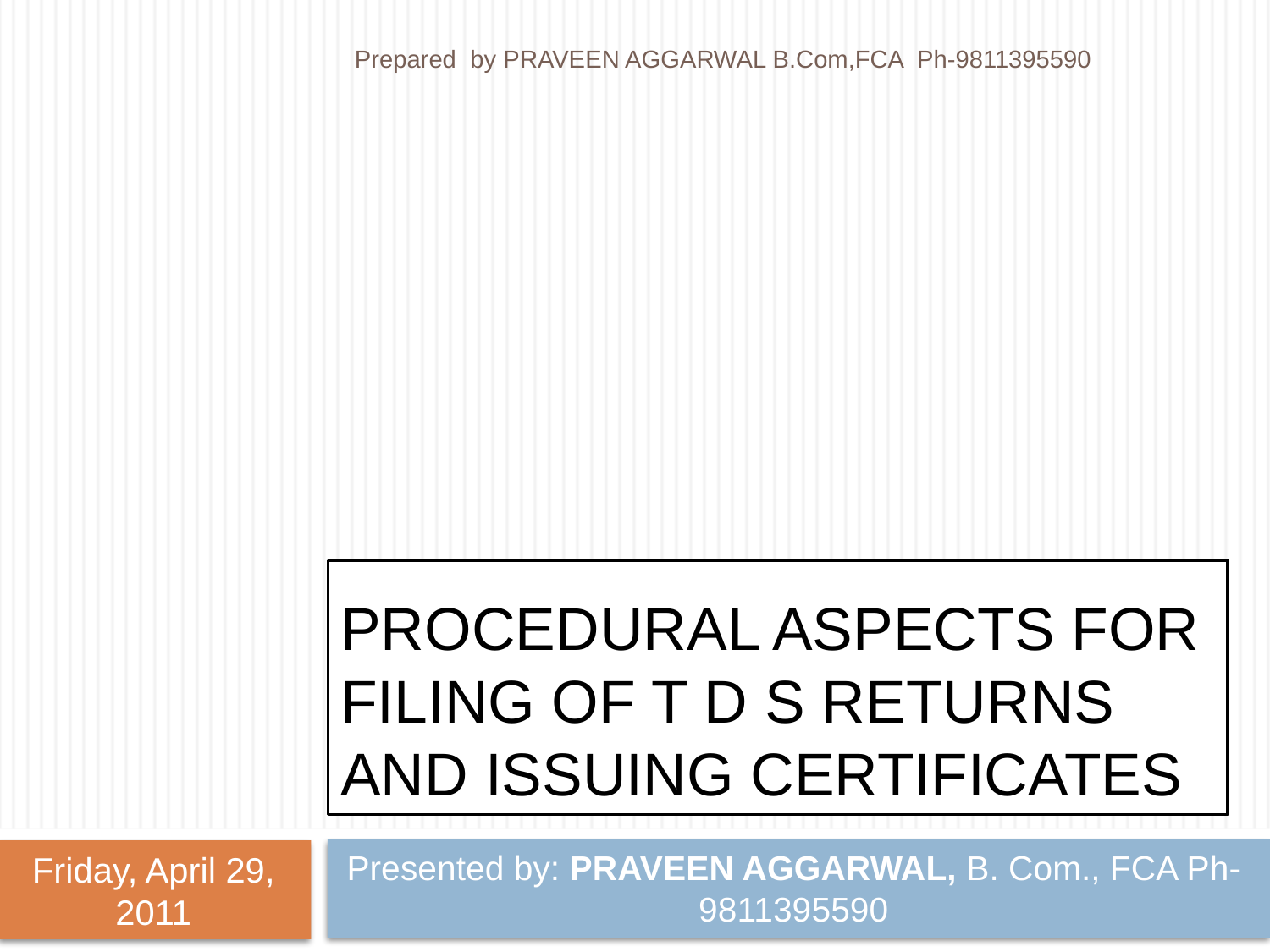

Prepared  by PRAVEEN AGGARWAL B.Com,FCA  Ph-9811395590
# Procedural Aspects for filing of T d s Returns and issuing certificates
Presented by: PRAVEEN AGGARWAL, B. Com., FCA Ph-9811395590
Friday, April 29, 2011